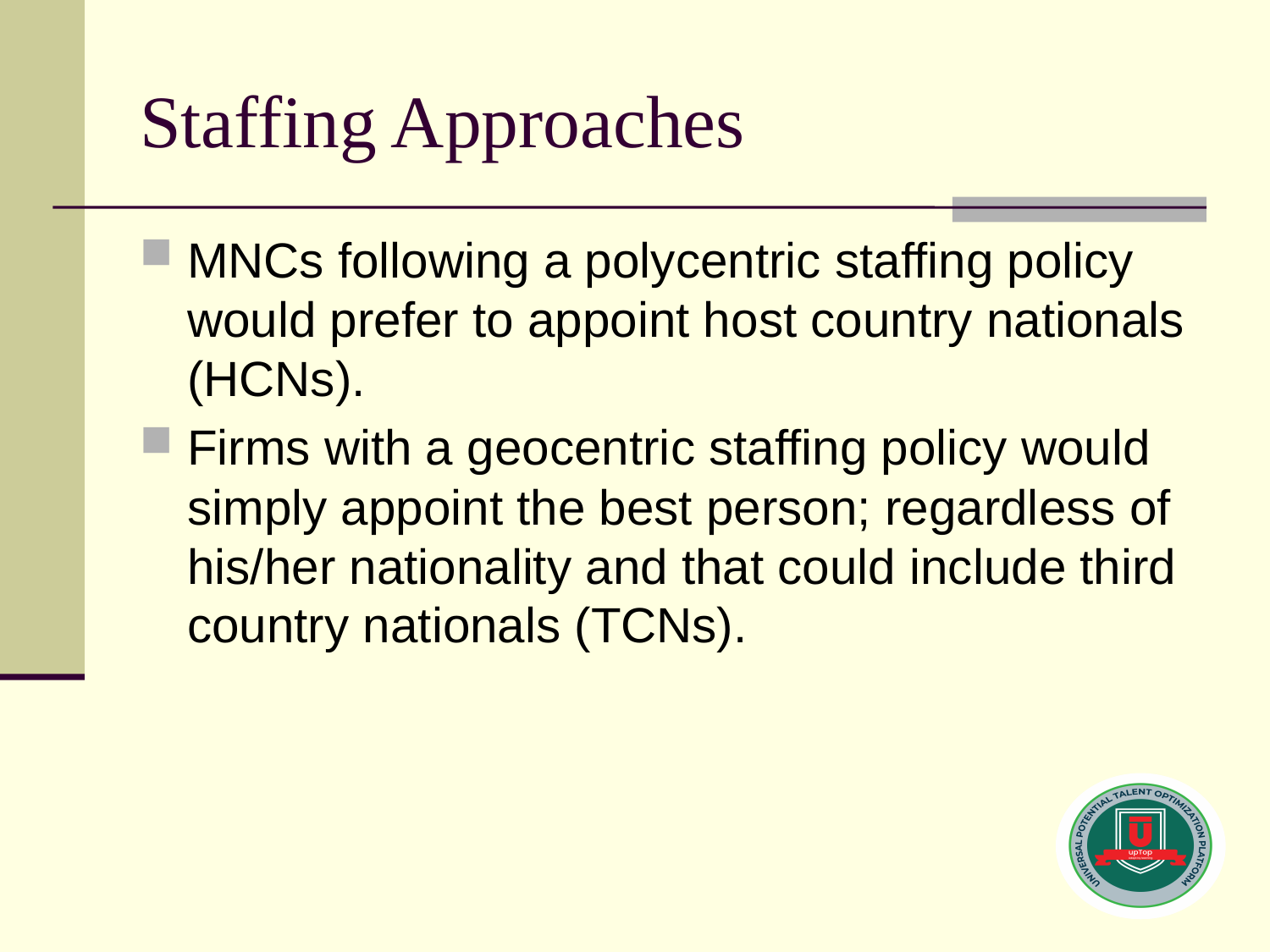

# Staffing Approaches
MNCs following a polycentric staffing policy would prefer to appoint host country nationals (HCNs).
Firms with a geocentric staffing policy would simply appoint the best person; regardless of his/her nationality and that could include third country nationals (TCNs).